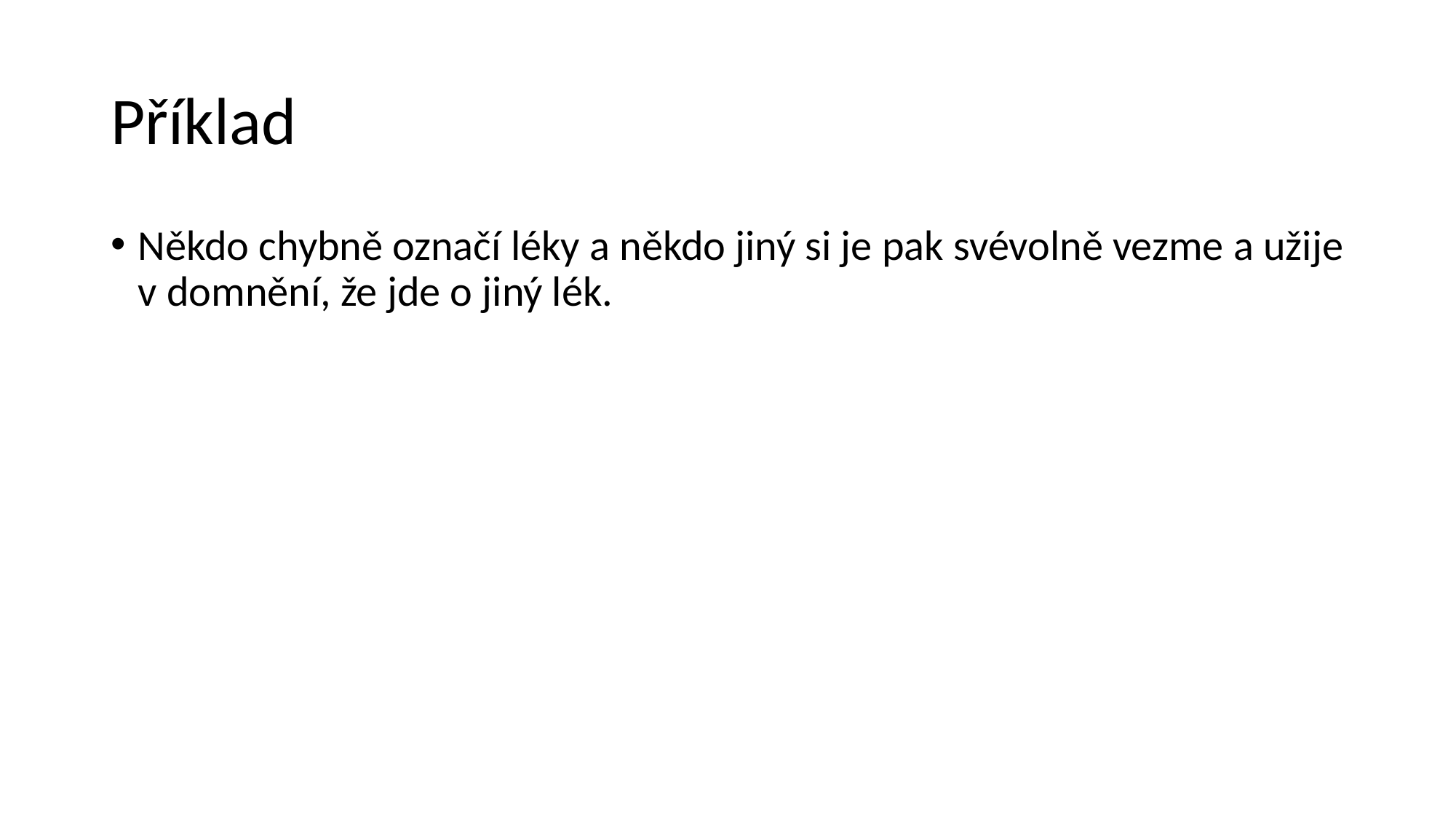

# Příklad
Někdo chybně označí léky a někdo jiný si je pak svévolně vezme a užije v domnění, že jde o jiný lék.